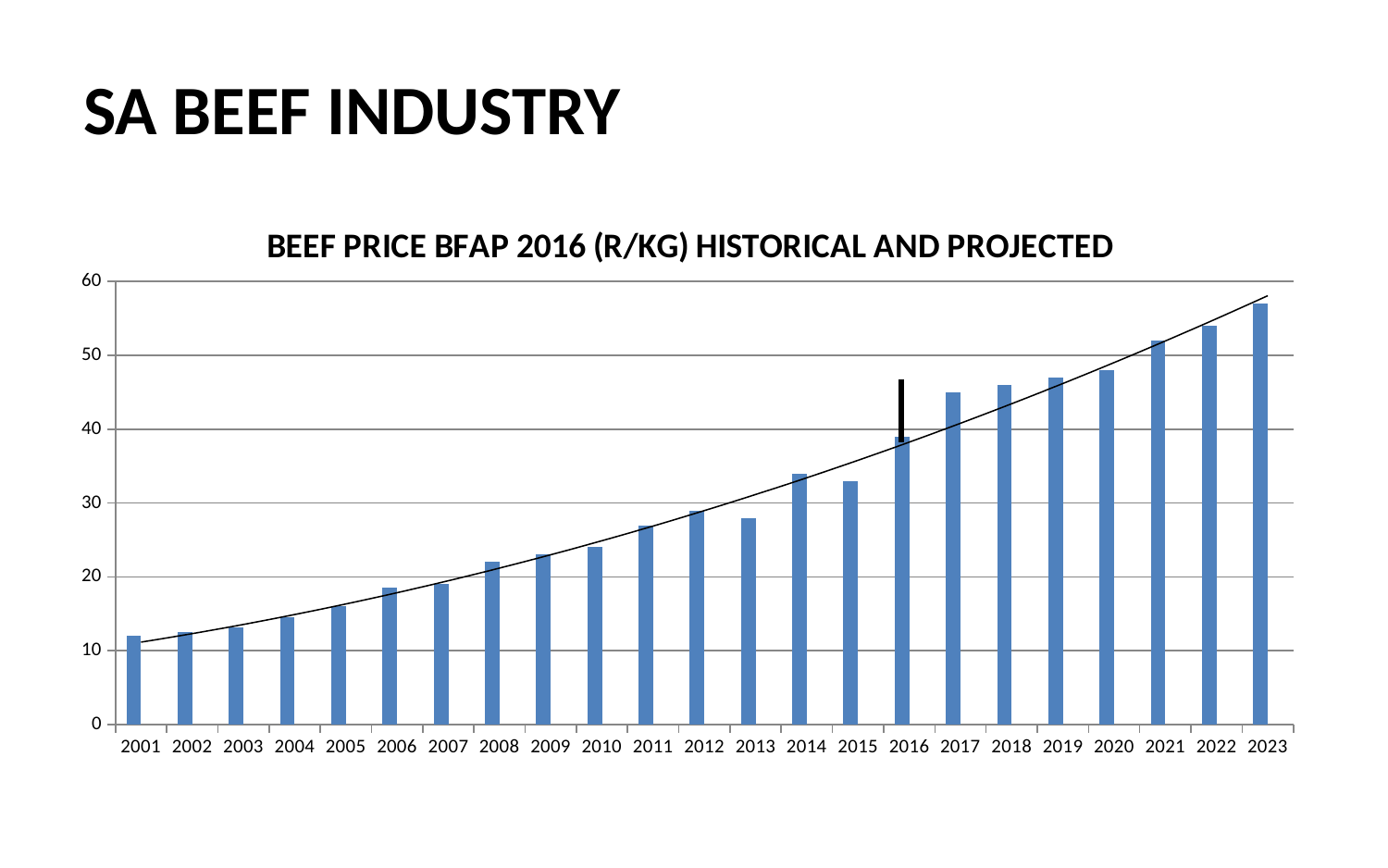

# SA BEEF INDUSTRY

### Chart: BEEF PRICE BFAP 2016 (R/KG) HISTORICAL AND PROJECTED

| Category | BEEF PRICE BFAP | BEEF PRICE NFS |
|---|---|---|
| 2001 | 12.0 | None |
| 2002 | 12.5 | None |
| 2003 | 13.2 | None |
| 2004 | 14.5 | None |
| 2005 | 16.0 | None |
| 2006 | 18.5 | None |
| 2007 | 19.0 | None |
| 2008 | 22.0 | None |
| 2009 | 23.0 | None |
| 2010 | 24.0 | None |
| 2011 | 27.0 | None |
| 2012 | 29.0 | None |
| 2013 | 28.0 | None |
| 2014 | 34.0 | None |
| 2015 | 33.0 | None |
| 2016 | 39.0 | None |
| 2017 | 45.0 | None |
| 2018 | 46.0 | None |
| 2019 | 47.0 | None |
| 2020 | 48.0 | None |
| 2021 | 52.0 | None |
| 2022 | 54.0 | None |
| 2023 | 57.0 | None |